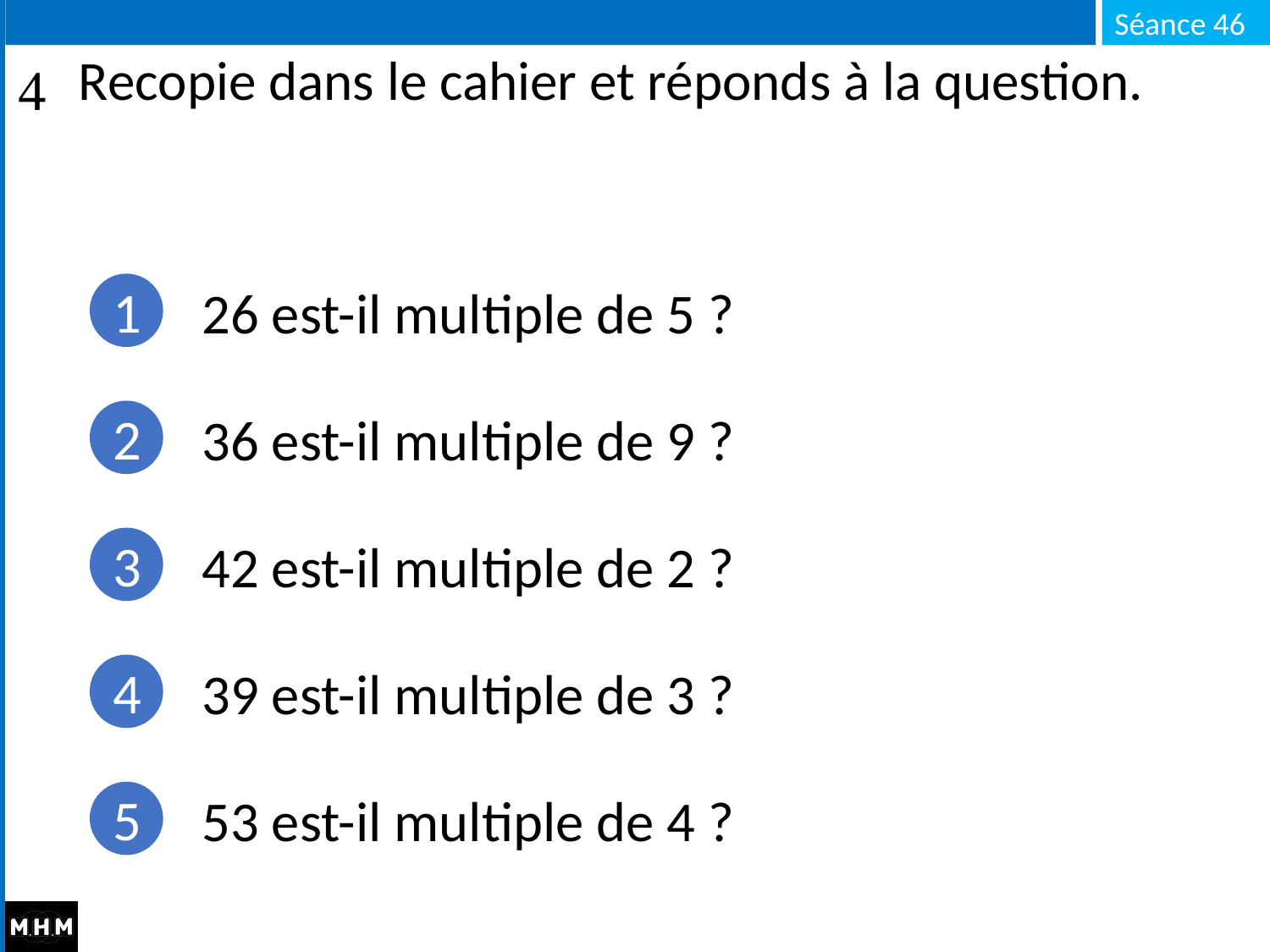

# Recopie dans le cahier et réponds à la question.
26 est-il multiple de 5 ?
1
36 est-il multiple de 9 ?
2
42 est-il multiple de 2 ?
3
39 est-il multiple de 3 ?
4
53 est-il multiple de 4 ?
5